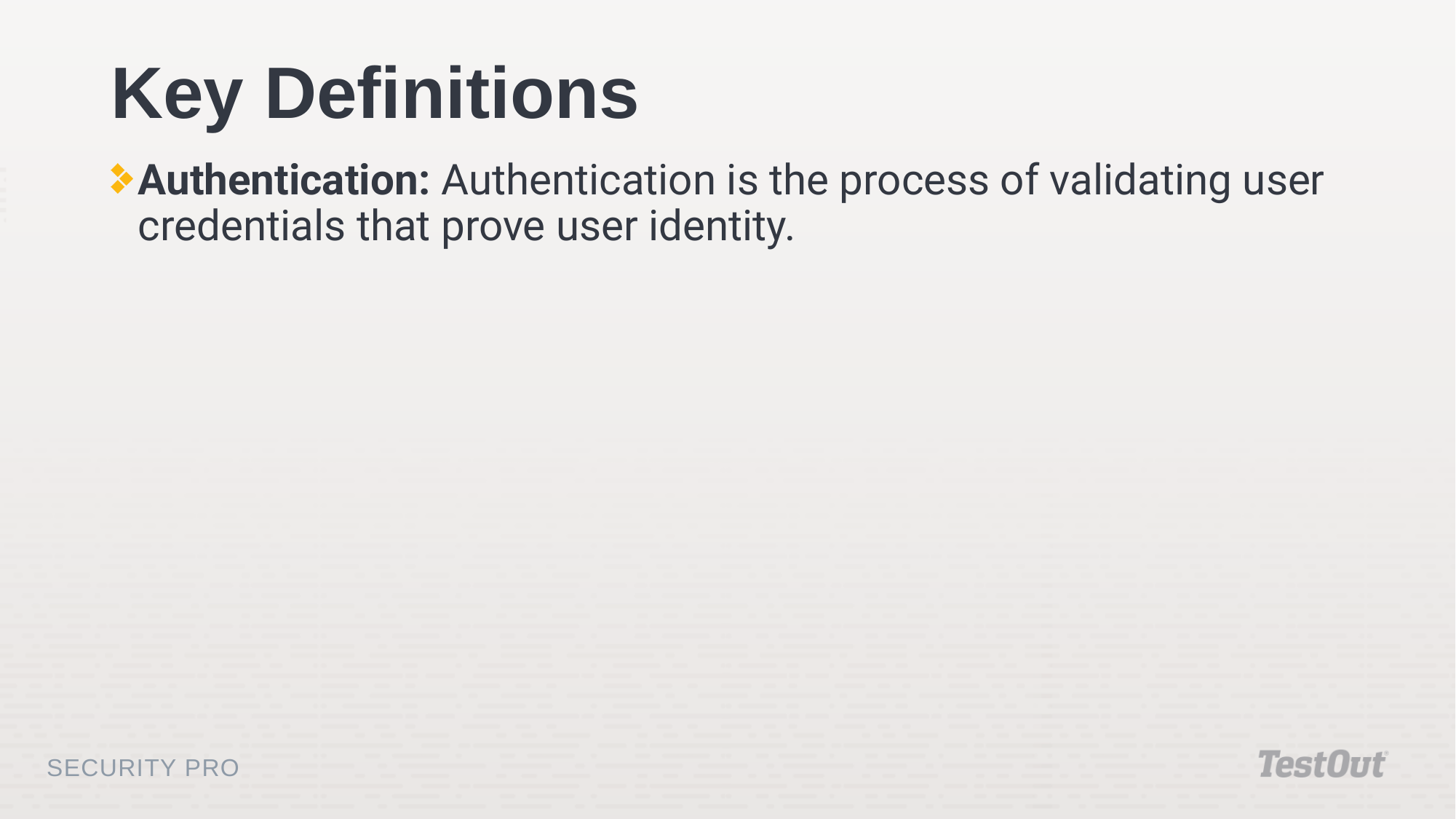

# Key Definitions
Authentication: Authentication is the process of validating user credentials that prove user identity.
Security Pro